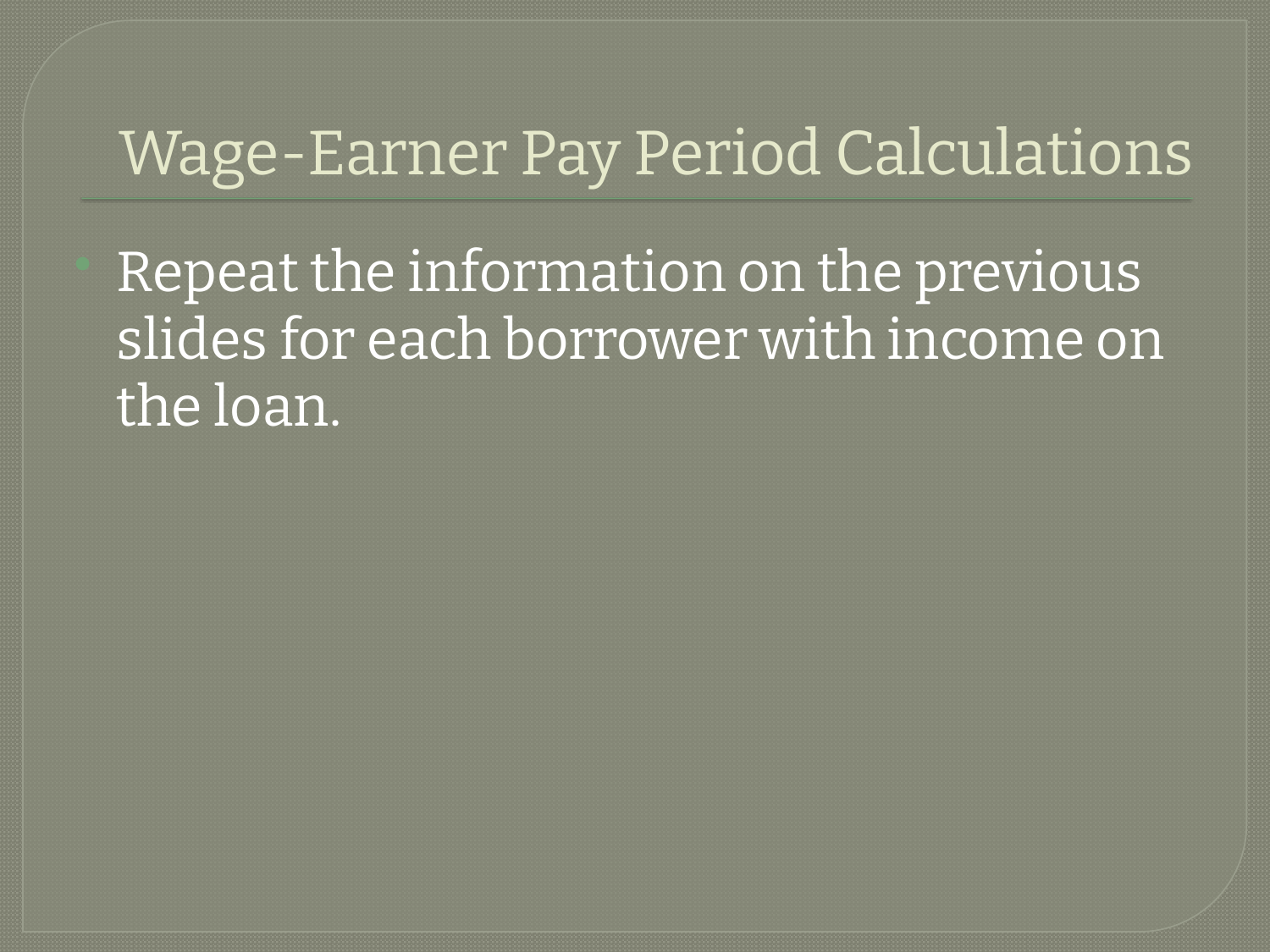

# Wage-Earner Pay Period Calculations
Repeat the information on the previous slides for each borrower with income on the loan.